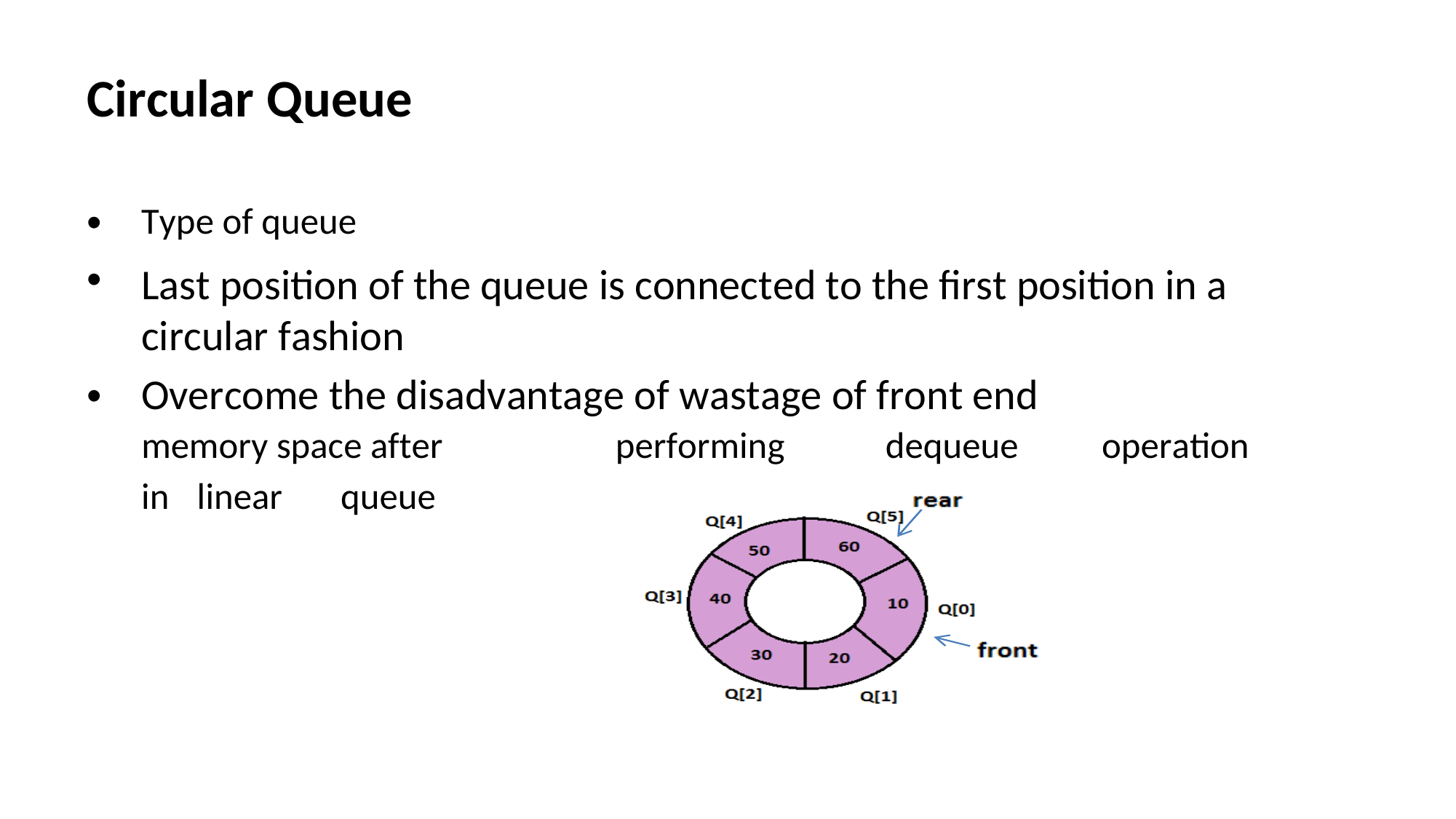

Circular Queue
•
•
Type of queue
Last position of the queue is connected to the first position in a circular fashion
Overcome the disadvantage of wastage of front end
•
memory space after
performing
dequeue
operation
in
linear
queue